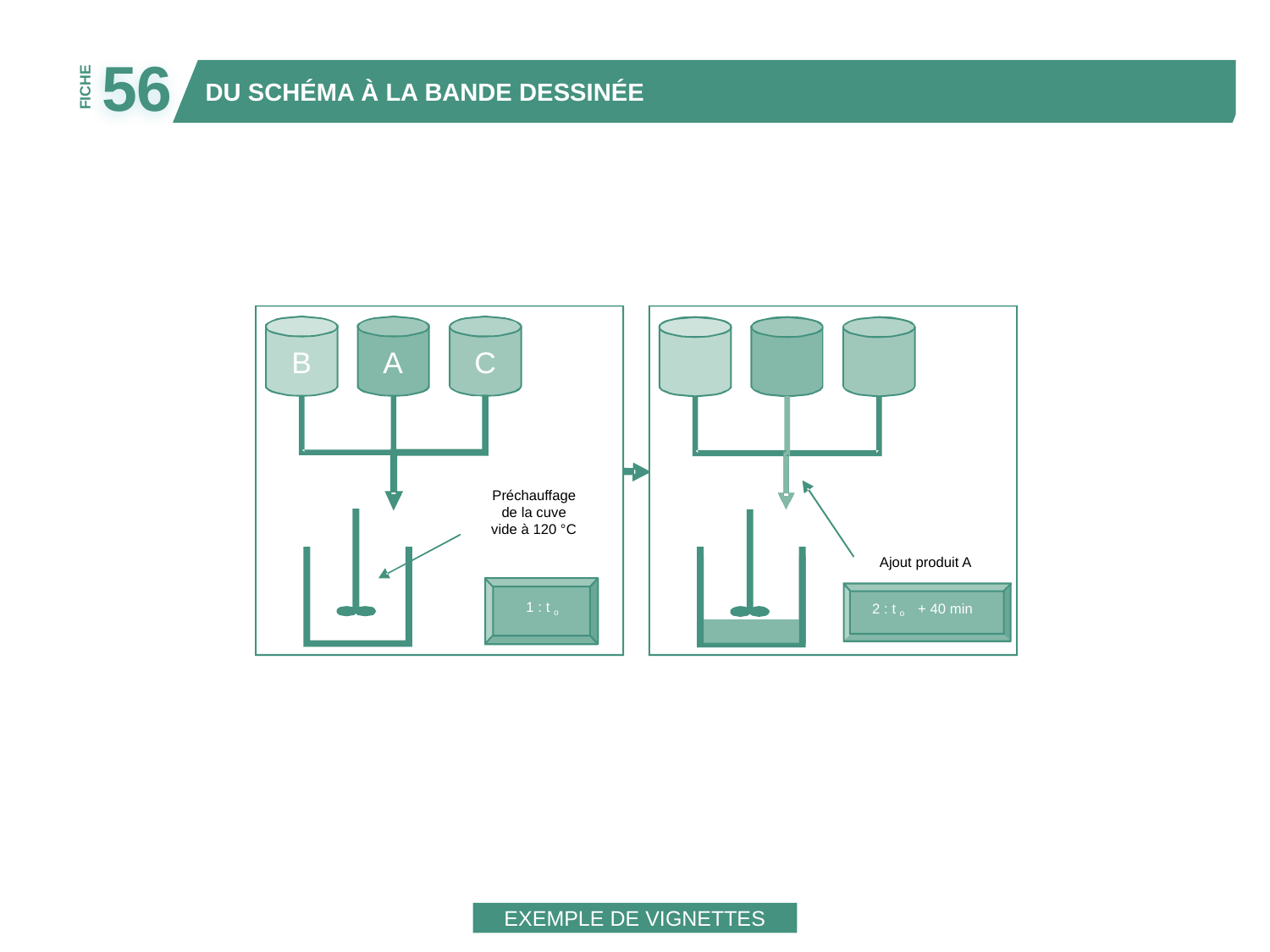

56

DU SCHÉMA À LA BANDE DESSINÉE
FICHE

B
A
C

Préchauffage
de la cuve
vide à 120 °C

Ajout produit A

1 : t
2 : t
 + 40 min

o

o

EXEMPLE DE VIGNETTES